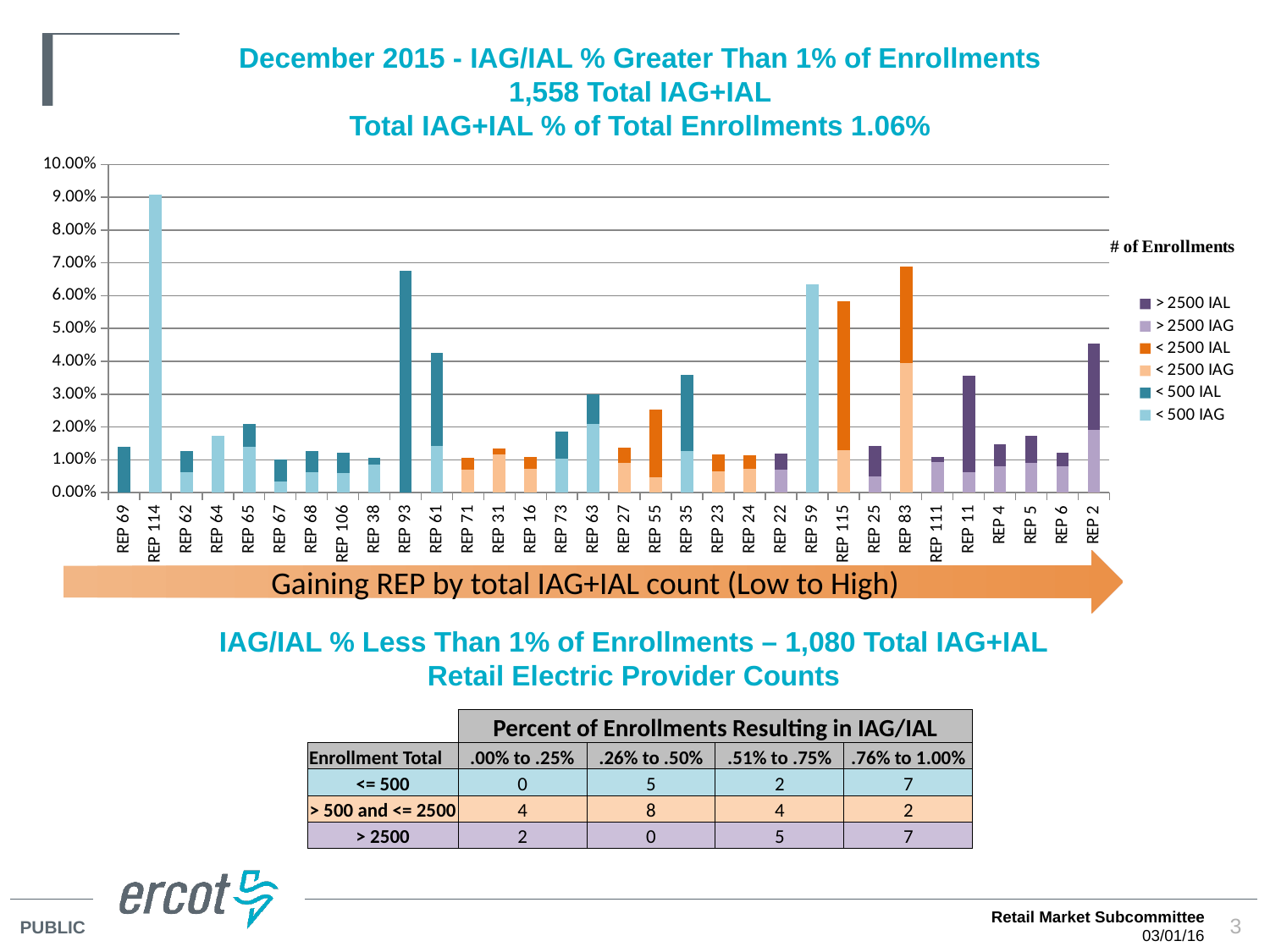

# December 2015 - IAG/IAL % Greater Than 1% of Enrollments 1,558 Total IAG+IAL Total IAG+IAL % of Total Enrollments 1.06%

### Chart

| Category | < 500 IAG | < 500 IAL | < 2500 IAG | < 2500 IAL | > 2500 IAG | > 2500 IAL |
|---|---|---|---|---|---|---|
| REP 69 | 0.0 | 0.0138888888888888 | 0.0 | 0.0 | 0.0 | 0.0 |
| REP 114 | 0.0909090909090909 | 0.0 | 0.0 | 0.0 | 0.0 | 0.0 |
| REP 62 | 0.00628930817610062 | 0.00628930817610062 | 0.0 | 0.0 | 0.0 | 0.0 |
| REP 64 | 0.017391304347826 | 0.0 | 0.0 | 0.0 | 0.0 | 0.0 |
| REP 65 | 0.0139860139860139 | 0.00699300699300699 | 0.0 | 0.0 | 0.0 | 0.0 |
| REP 67 | 0.00340136054421768 | 0.00680272108843537 | 0.0 | 0.0 | 0.0 | 0.0 |
| REP 68 | 0.00628930817610062 | 0.00628930817610062 | 0.0 | 0.0 | 0.0 | 0.0 |
| REP 106 | 0.0060790273556231 | 0.0060790273556231 | 0.0 | 0.0 | 0.0 | 0.0 |
| REP 38 | 0.00849256900212314 | 0.00212314225053078 | 0.0 | 0.0 | 0.0 | 0.0 |
| REP 93 | 0.0 | 0.0675675675675675 | 0.0 | 0.0 | 0.0 | 0.0 |
| REP 61 | 0.0141843971631205 | 0.0283687943262411 | 0.0 | 0.0 | 0.0 | 0.0 |
| REP 71 | 0.0 | 0.0 | 0.00700525394045534 | 0.00350262697022767 | 0.0 | 0.0 |
| REP 31 | 0.0 | 0.0 | 0.0115606936416184 | 0.00192678227360308 | 0.0 | 0.0 |
| REP 16 | 0.0 | 0.0 | 0.0072289156626506 | 0.0036144578313253 | 0.0 | 0.0 |
| REP 73 | 0.0102669404517453 | 0.0082135523613963 | 0.0 | 0.0 | 0.0 | 0.0 |
| REP 63 | 0.021021021021021 | 0.009009009009009 | 0.0 | 0.0 | 0.0 | 0.0 |
| REP 27 | 0.0 | 0.0 | 0.00909090909090909 | 0.00454545454545454 | 0.0 | 0.0 |
| REP 55 | 0.0 | 0.0 | 0.00473186119873817 | 0.0205047318611987 | 0.0 | 0.0 |
| REP 35 | 0.0126582278481012 | 0.0232067510548523 | 0.0 | 0.0 | 0.0 | 0.0 |
| REP 23 | 0.0 | 0.0 | 0.00636942675159235 | 0.00530785562632696 | 0.0 | 0.0 |
| REP 24 | 0.0 | 0.0 | 0.0073469387755102 | 0.00408163265306122 | 0.0 | 0.0 |
| REP 22 | 0.0 | 0.0 | 0.0 | 0.0 | 0.00697944939899185 | 0.00504071345482745 |
| REP 59 | 0.0633946830265848 | 0.0 | 0.0 | 0.0 | 0.0 | 0.0 |
| REP 115 | 0.0 | 0.0 | 0.0129366106080206 | 0.0452781371280724 | 0.0 | 0.0 |
| REP 25 | 0.0 | 0.0 | 0.0 | 0.0 | 0.00493122242408512 | 0.00934336880352971 |
| REP 83 | 0.0 | 0.0 | 0.0395927601809954 | 0.0294117647058823 | 0.0 | 0.0 |
| REP 111 | 0.0 | 0.0 | 0.0 | 0.0 | 0.00930487137383689 | 0.00164203612479474 |
| REP 11 | 0.0 | 0.0 | 0.0 | 0.0 | 0.00624566273421235 | 0.0294934073560027 |
| REP 4 | 0.0 | 0.0 | 0.0 | 0.0 | 0.00813802083333333 | 0.00651041666666666 |
| REP 5 | 0.0 | 0.0 | 0.0 | 0.0 | 0.00908059023836549 | 0.00812014319392298 |
| REP 6 | 0.0 | 0.0 | 0.0 | 0.0 | 0.00807926829268292 | 0.00396341463414634 |
| REP 2 | 0.0 | 0.0 | 0.0 | 0.0 | 0.0190309252535369 | 0.0264179291348441 |
Gaining REP by total IAG+IAL count (Low to High)
IAG/IAL % Less Than 1% of Enrollments – 1,080 Total IAG+IAL
Retail Electric Provider Counts
|  | Percent of Enrollments Resulting in IAG/IAL |  |  |  |
| --- | --- | --- | --- | --- |
| Enrollment Total | .00% to .25% | .26% to .50% | .51% to .75% | .76% to 1.00% |
| <= 500 | 0 | 5 | 2 | 7 |
| > 500 and <= 2500 | 4 | 8 | 4 | 2 |
| > 2500 | 2 | 0 | 5 | 7 |
Retail Market Subcommittee
03/01/16
3